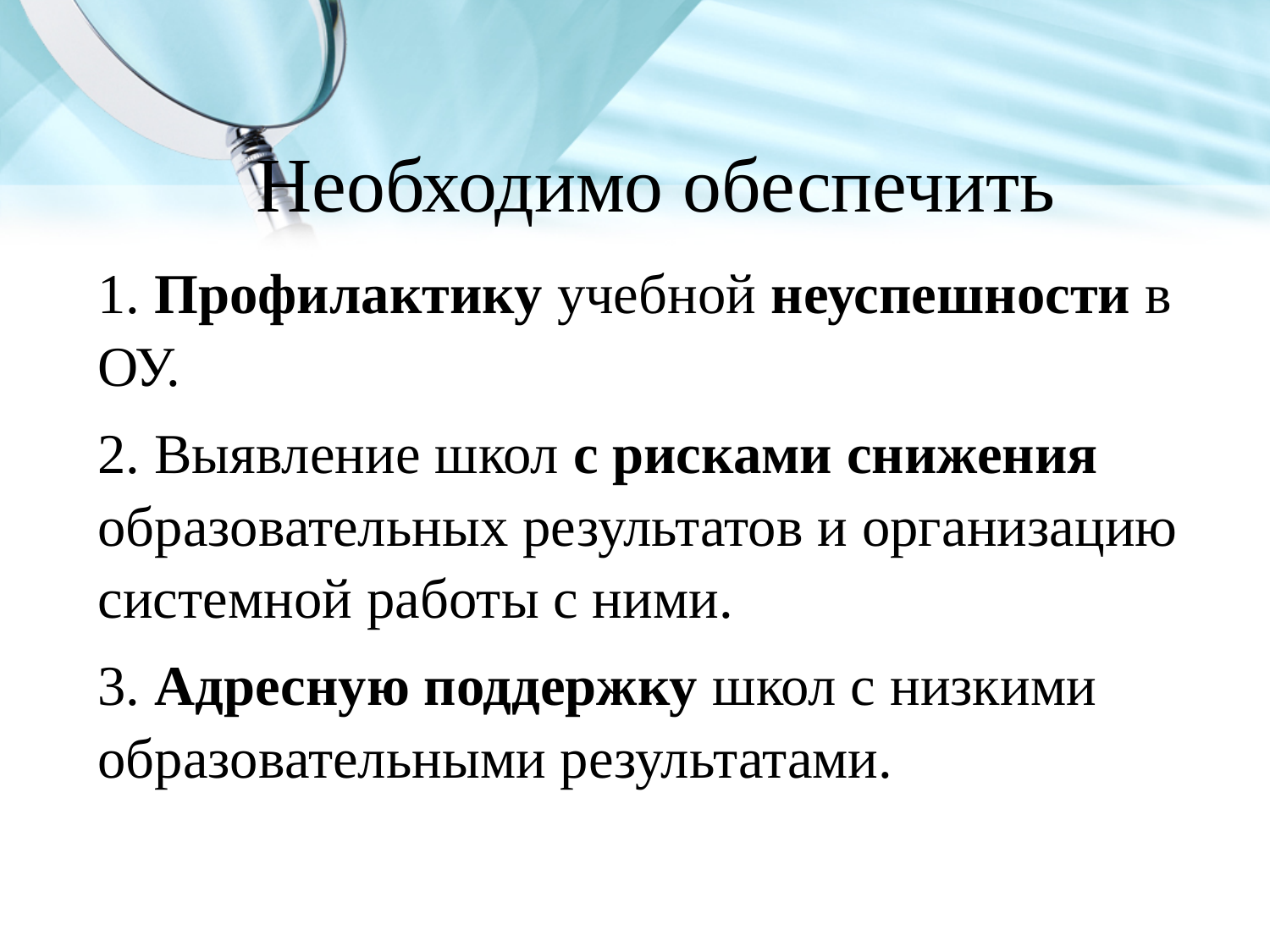

# Необходимо обеспечить
1. Профилактику учебной неуспешности в ОУ.
2. Выявление школ с рисками снижения образовательных результатов и организацию системной работы с ними.
3. Адресную поддержку школ с низкими образовательными результатами.